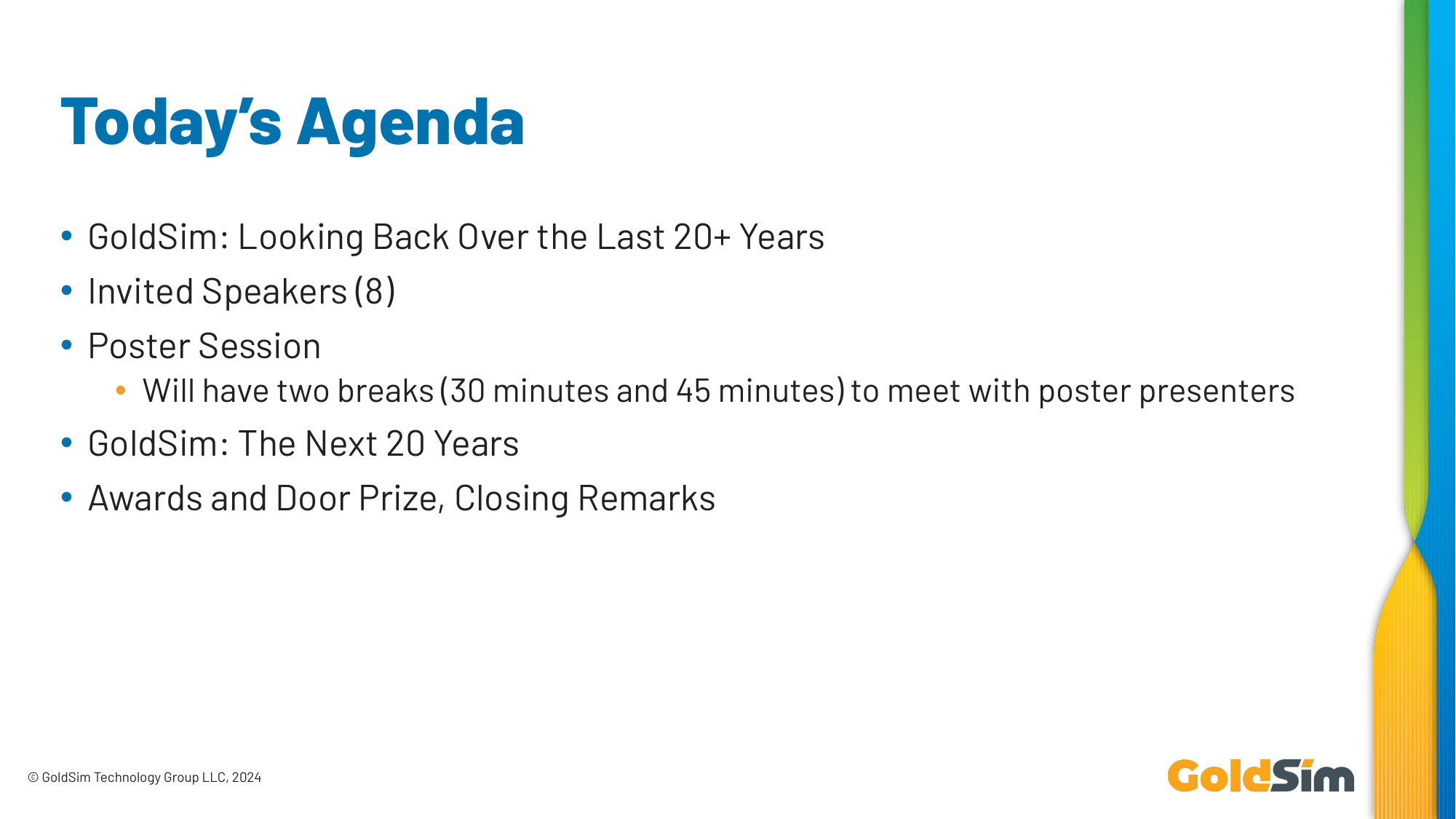

# Today’s Agenda
GoldSim: Looking Back Over the Last 20+ Years
Invited Speakers (8)
Poster Session
Will have two breaks (30 minutes and 45 minutes) to meet with poster presenters
GoldSim: The Next 20 Years
Awards and Door Prize, Closing Remarks

© GoldSim Technology Group LLC, 2024